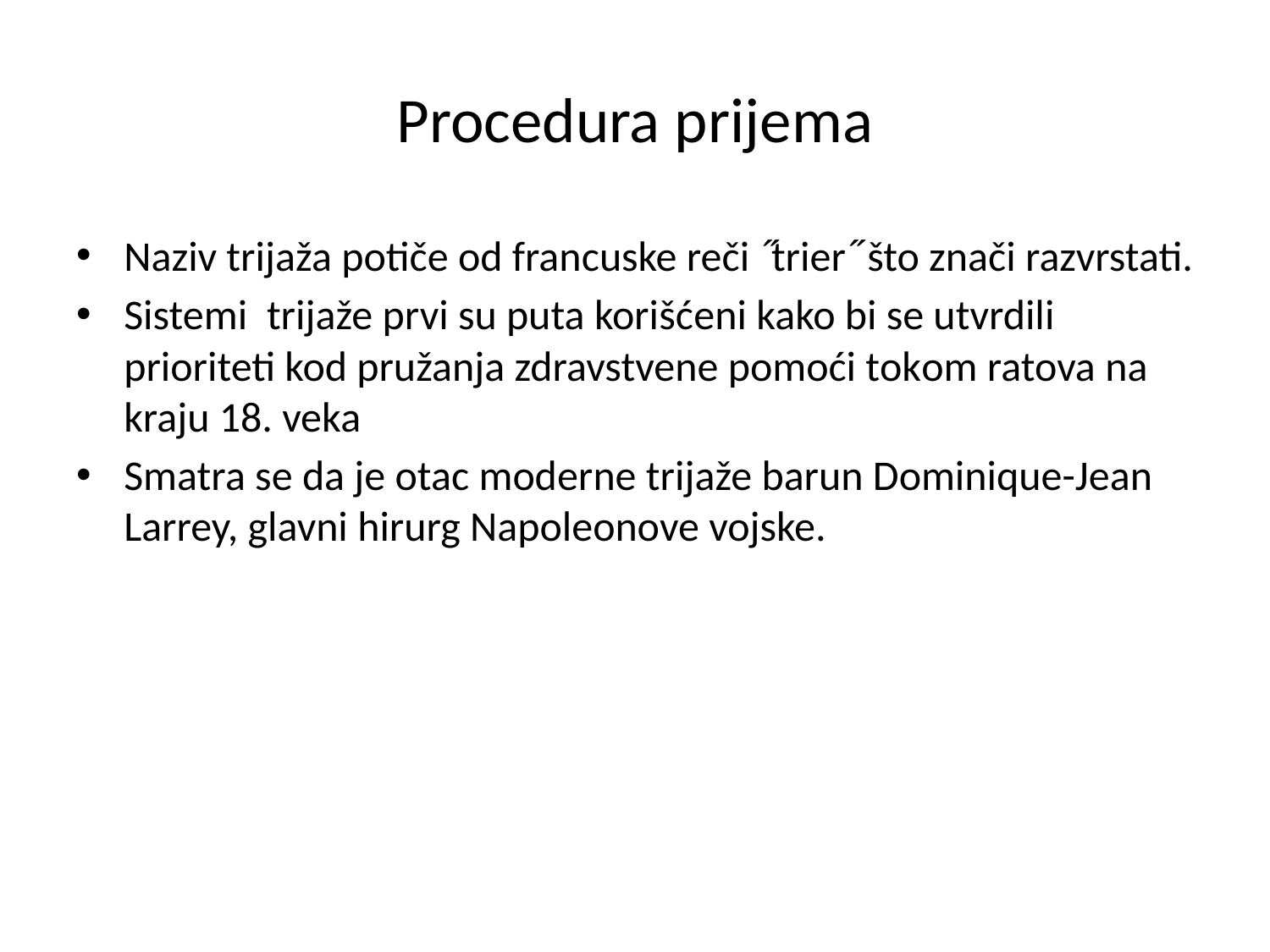

# Procedura prijema
Naziv trijaža potiče od francuske reči  ̋trier ̋ što znači razvrstati.
Sistemi  trijaže prvi su puta korišćeni kako bi se utvrdili prioriteti kod pružanja zdravstvene pomoći tokom ratova na kraju 18. veka
Smatra se da je otac moderne trijaže barun Dominique-Jean Larrey, glavni hirurg Napoleonove vojske.